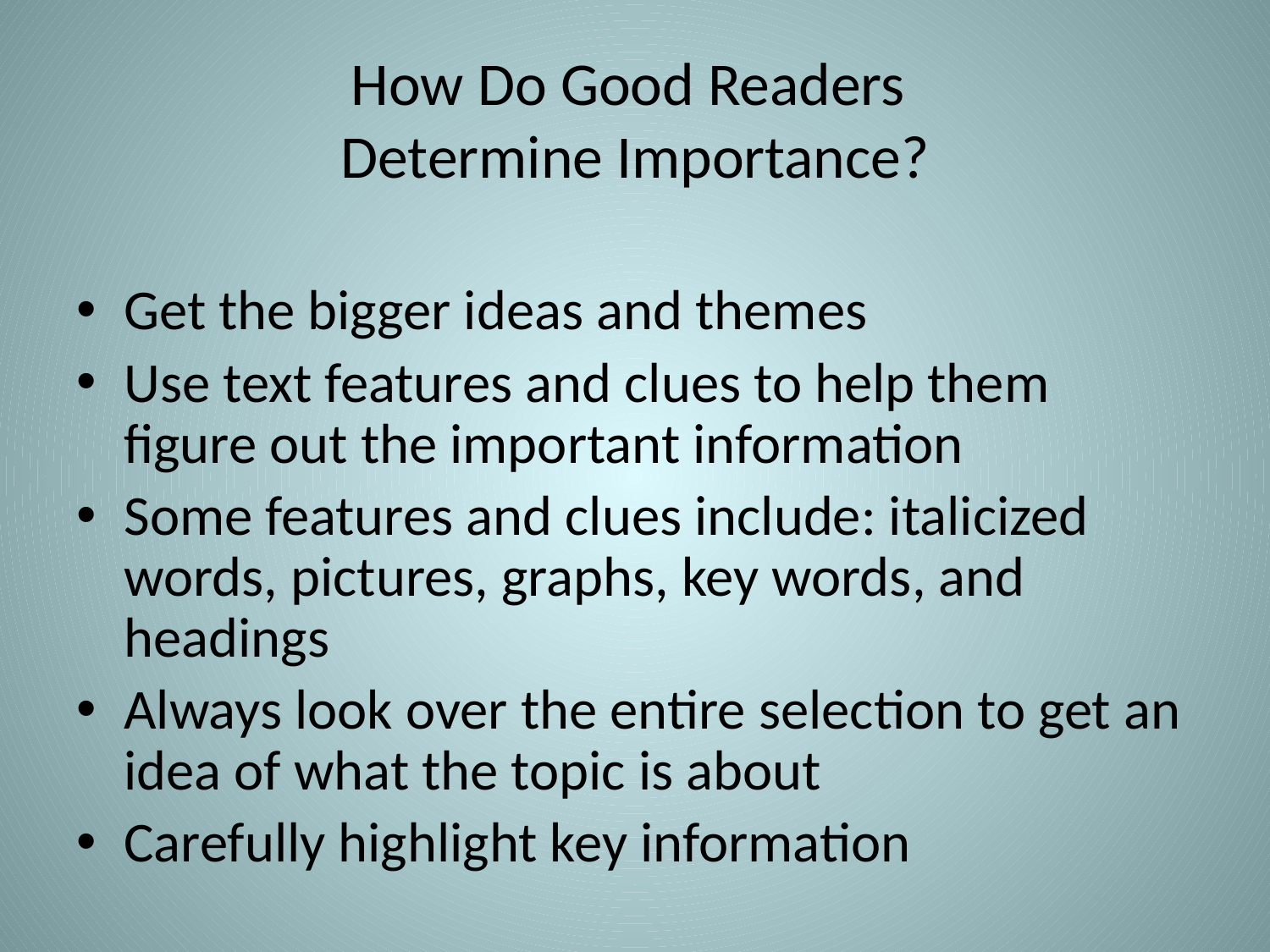

# How Do Good Readers Determine Importance?
Get the bigger ideas and themes
Use text features and clues to help them figure out the important information
Some features and clues include: italicized words, pictures, graphs, key words, and headings
Always look over the entire selection to get an idea of what the topic is about
Carefully highlight key information